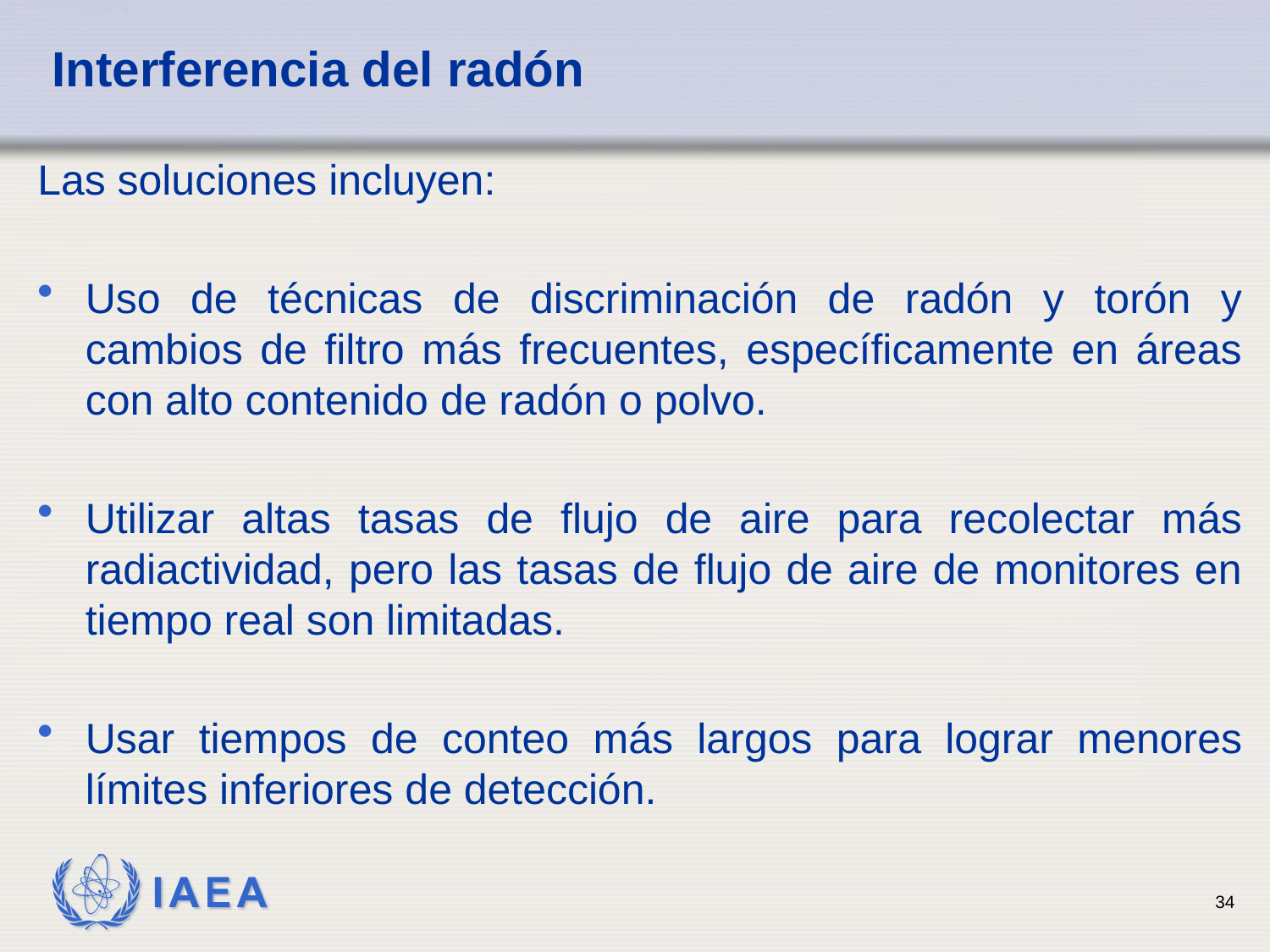

# Interferencia del radón
Las soluciones incluyen:

Uso de técnicas de discriminación de radón y torón y cambios de filtro más frecuentes, específicamente en áreas con alto contenido de radón o polvo.

Utilizar altas tasas de flujo de aire para recolectar más radiactividad, pero las tasas de flujo de aire de monitores en tiempo real son limitadas.

Usar tiempos de conteo más largos para lograr menores límites inferiores de detección.
34